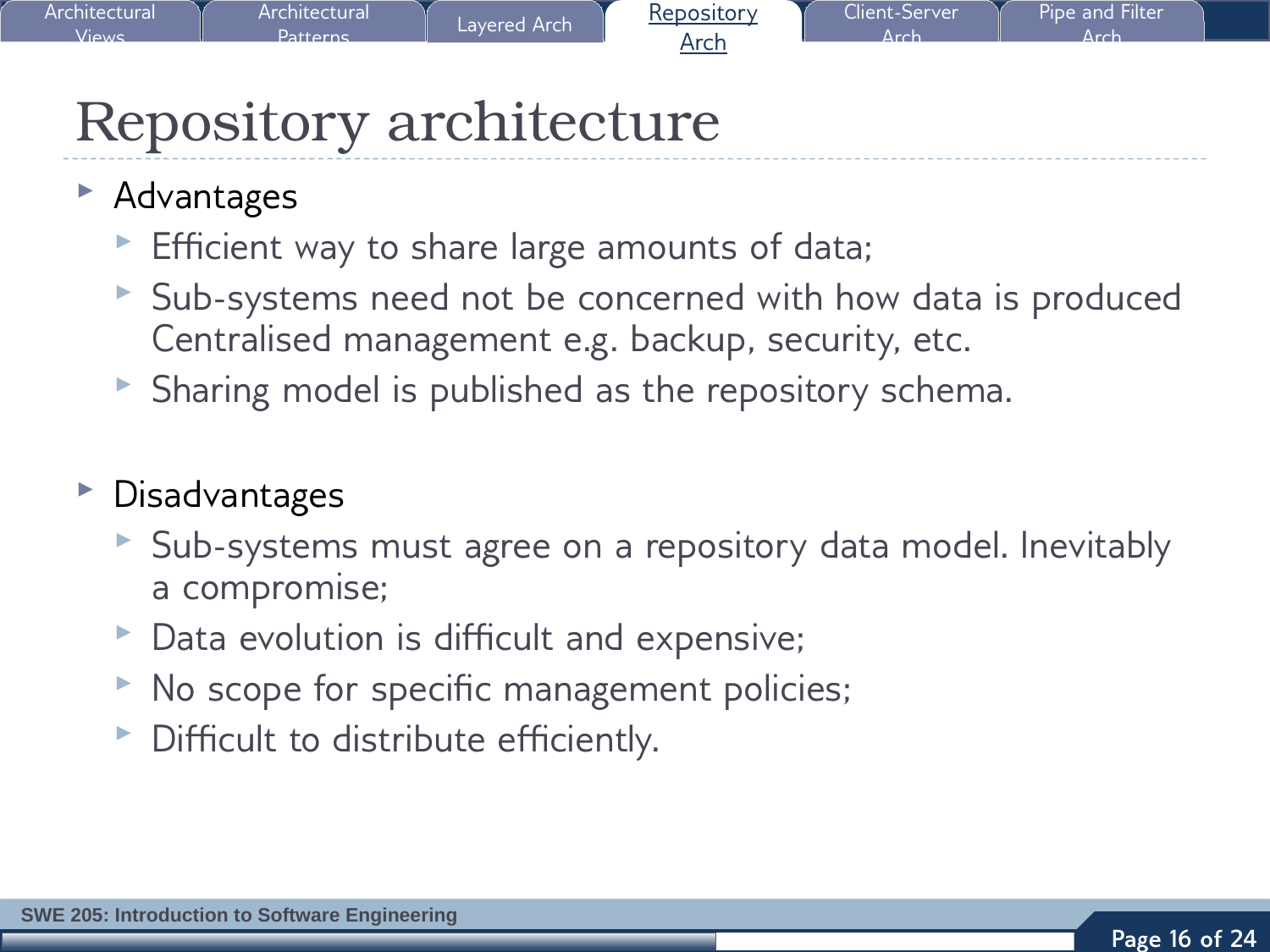

Architectural Views
Architectural Patterns
Layered Arch
Repository Arch
Client-Server Arch
Pipe and Filter Arch
# Repository architecture
Advantages
Efficient way to share large amounts of data;
Sub-systems need not be concerned with how data is produced Centralised management e.g. backup, security, etc.
Sharing model is published as the repository schema.

Disadvantages
Sub-systems must agree on a repository data model. Inevitably a compromise;
Data evolution is difficult and expensive;
No scope for specific management policies;
Difficult to distribute efficiently.
16
Page 16 of 24